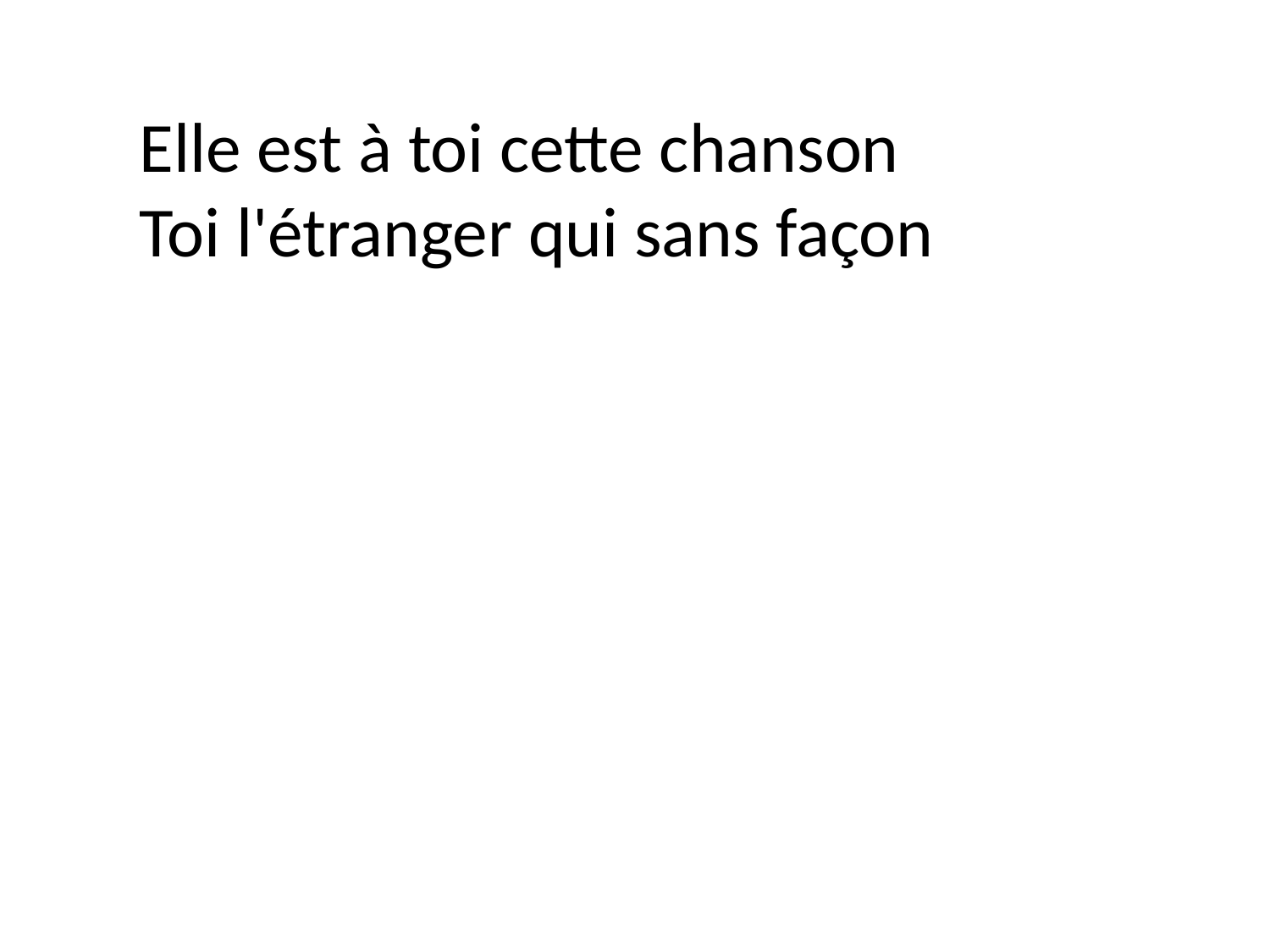

Elle est à toi cette chanson
Toi l'étranger qui sans façon